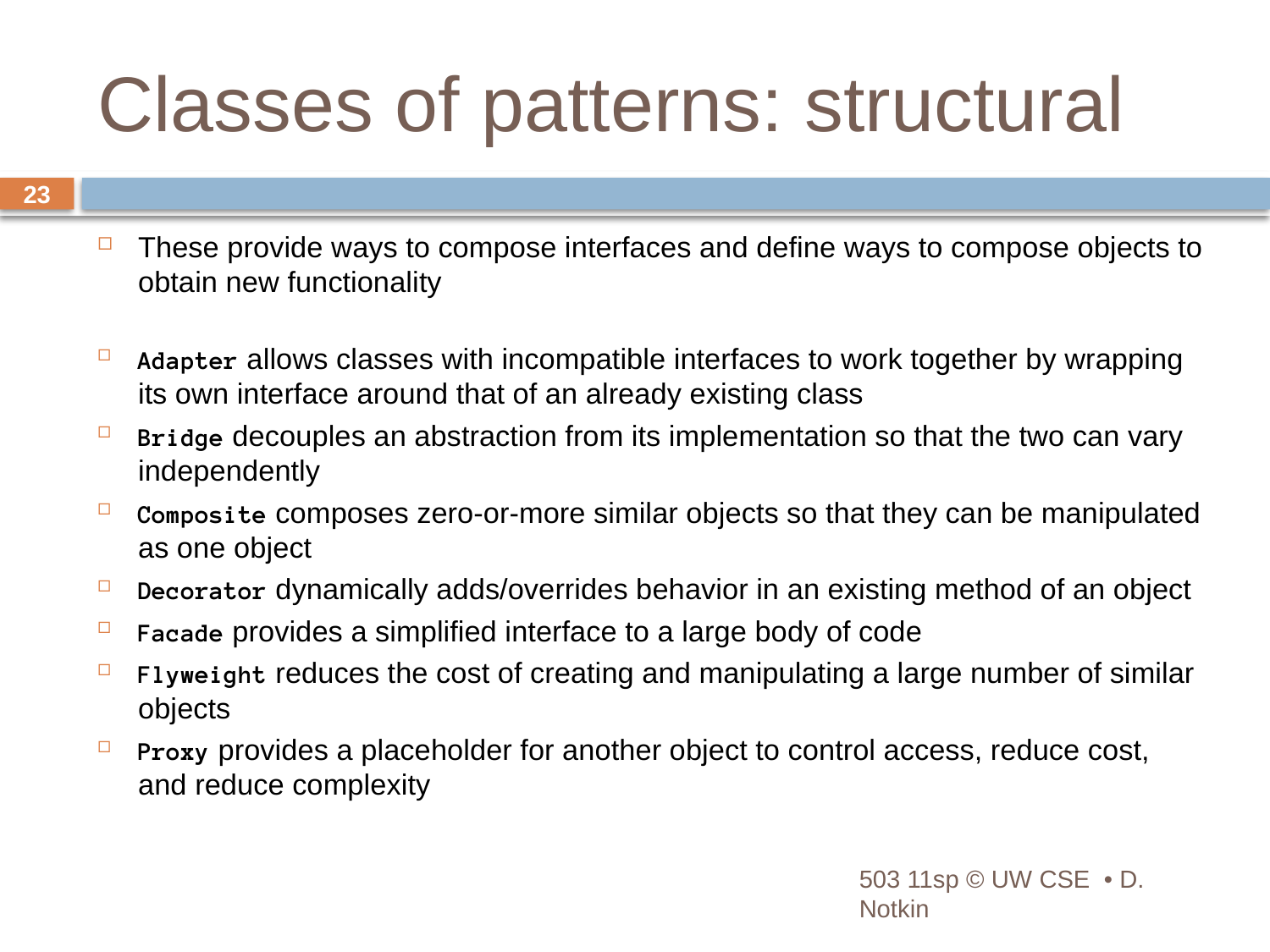

# Classes of patterns: structural
23
These provide ways to compose interfaces and define ways to compose objects to obtain new functionality
Adapter allows classes with incompatible interfaces to work together by wrapping its own interface around that of an already existing class
Bridge decouples an abstraction from its implementation so that the two can vary independently
Composite composes zero-or-more similar objects so that they can be manipulated as one object
Decorator dynamically adds/overrides behavior in an existing method of an object
Facade provides a simplified interface to a large body of code
Flyweight reduces the cost of creating and manipulating a large number of similar objects
Proxy provides a placeholder for another object to control access, reduce cost, and reduce complexity
503 11sp © UW CSE  • D. Notkin